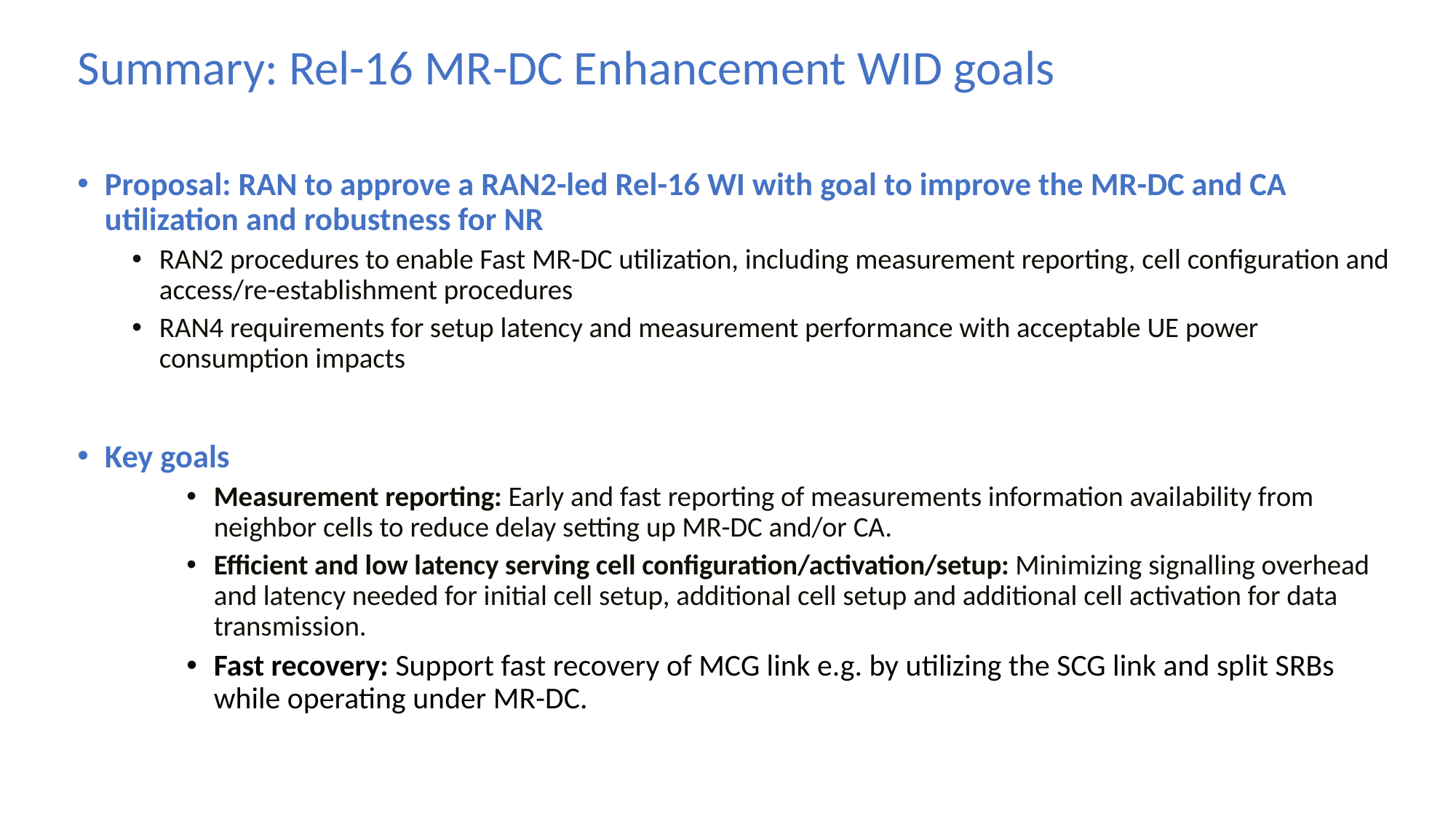

# Summary: Rel-16 MR-DC Enhancement WID goals
Proposal: RAN to approve a RAN2-led Rel-16 WI with goal to improve the MR-DC and CA utilization and robustness for NR
RAN2 procedures to enable Fast MR-DC utilization, including measurement reporting, cell configuration and access/re-establishment procedures
RAN4 requirements for setup latency and measurement performance with acceptable UE power consumption impacts

Key goals
Measurement reporting: Early and fast reporting of measurements information availability from neighbor cells to reduce delay setting up MR-DC and/or CA.
Efficient and low latency serving cell configuration/activation/setup: Minimizing signalling overhead and latency needed for initial cell setup, additional cell setup and additional cell activation for data transmission.
Fast recovery: Support fast recovery of MCG link e.g. by utilizing the SCG link and split SRBs while operating under MR-DC.